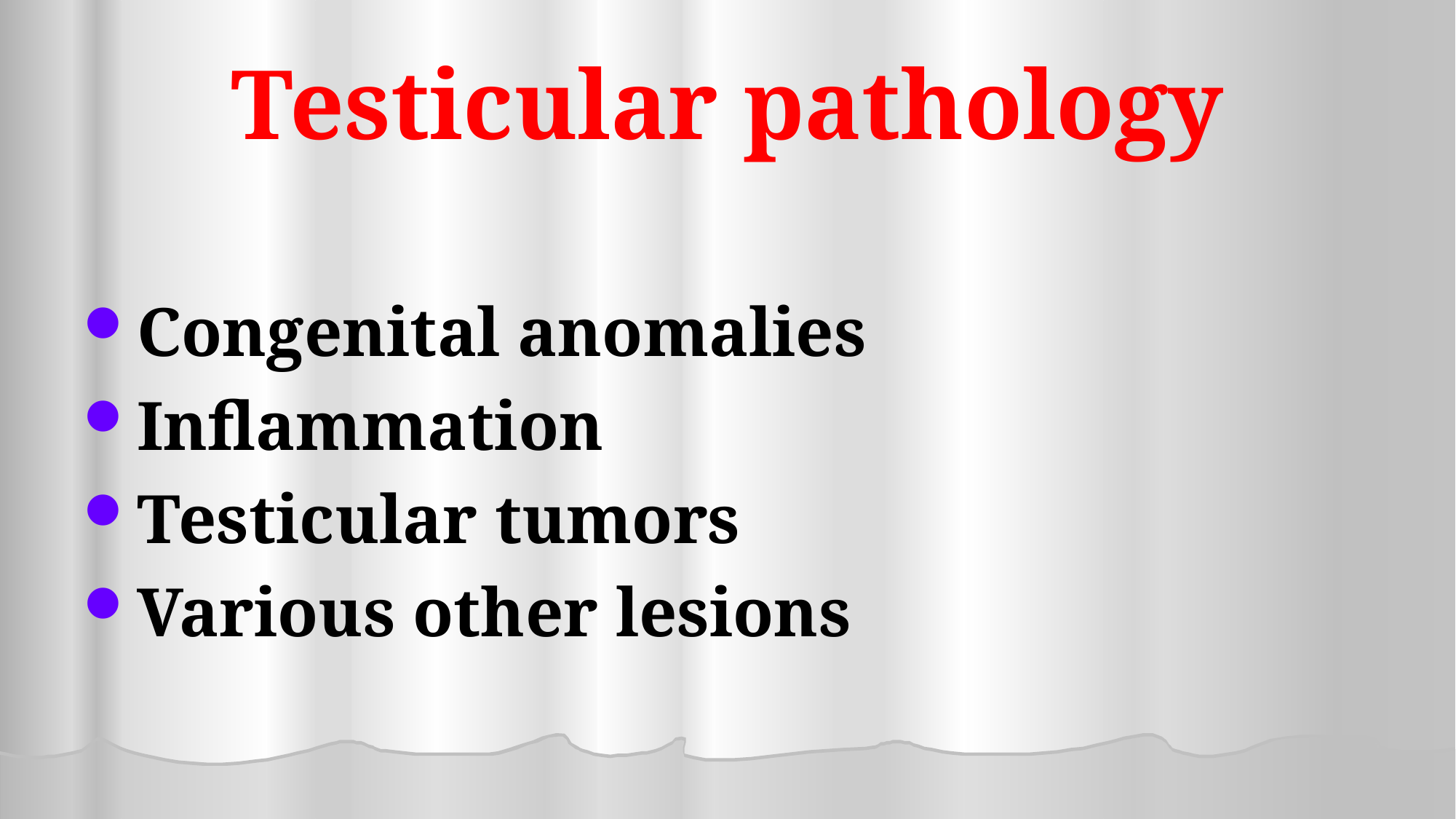

# Testicular pathology

Congenital anomalies
Inflammation
Testicular tumors
Various other lesions